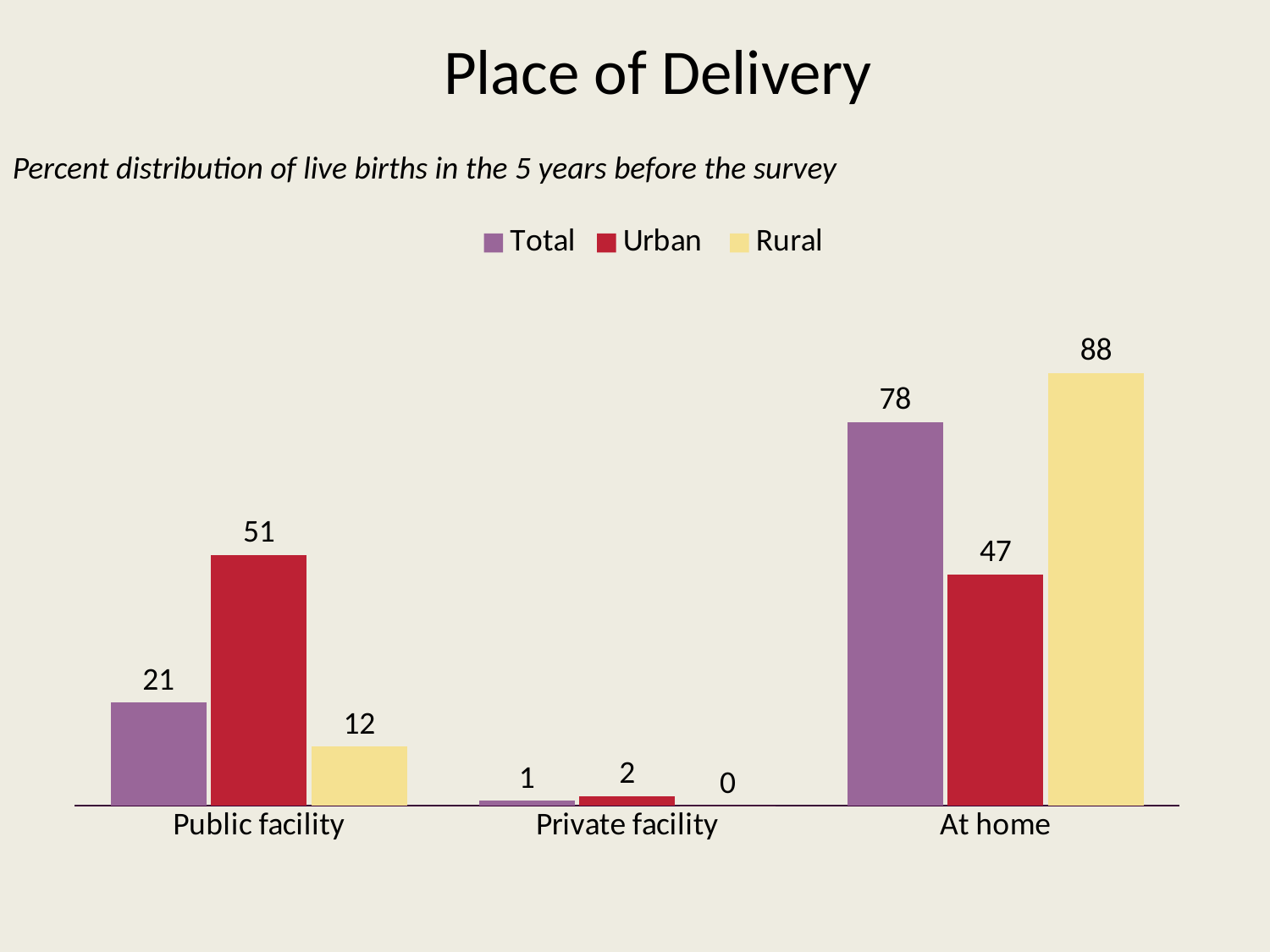

# Place of Delivery
Percent distribution of live births in the 5 years before the survey

### Chart

| Category | Total | Urban  | Rural |
|---|---|---|---|
| Public facility | 21.0 | 51.0 | 12.0 |
| Private facility | 1.0 | 2.0 | 0.0 |
| At home | 78.0 | 47.0 | 88.0 |